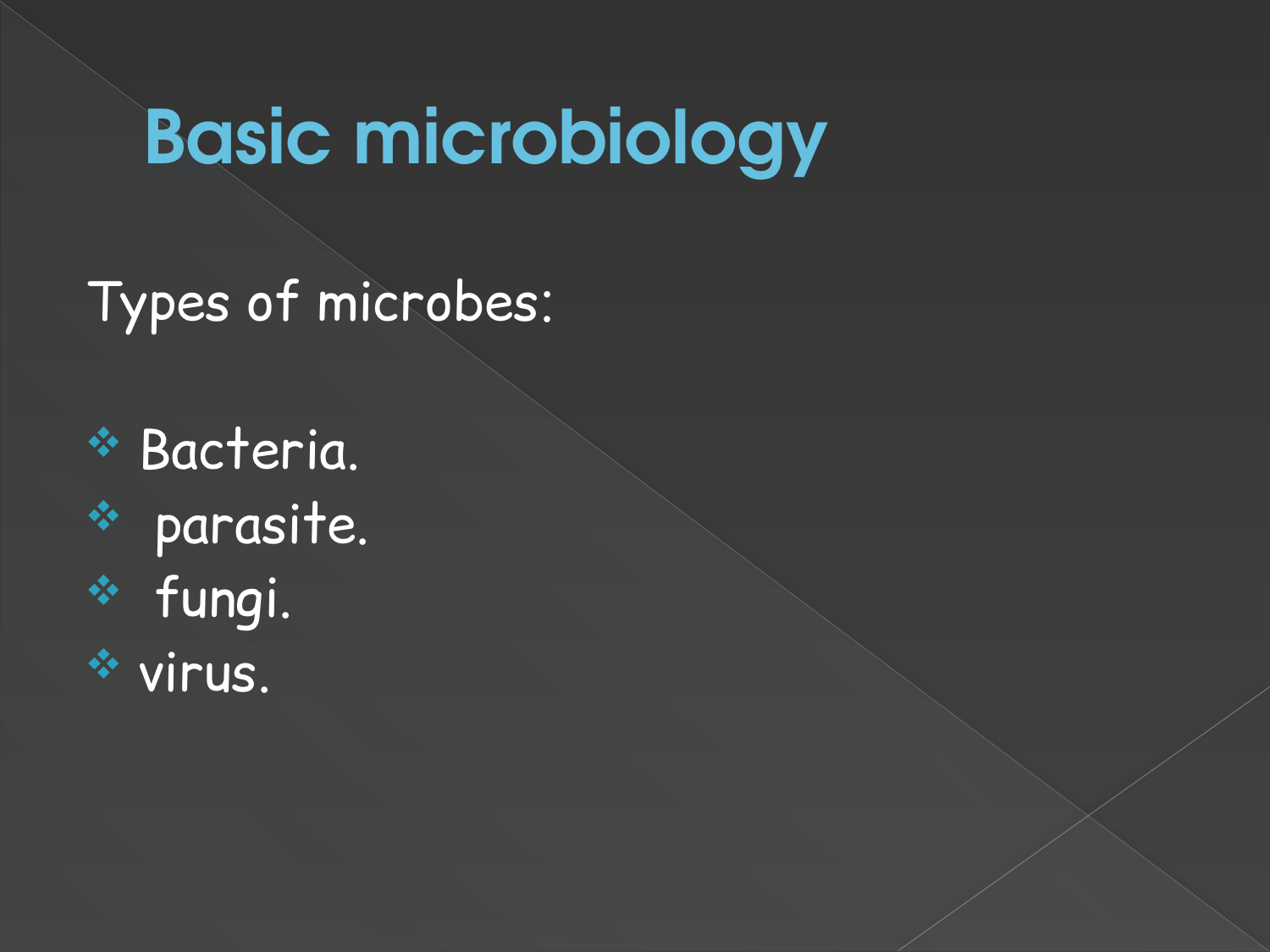

# Basic microbiology
Types of microbes:

Bacteria.
 parasite.
 fungi.
virus.